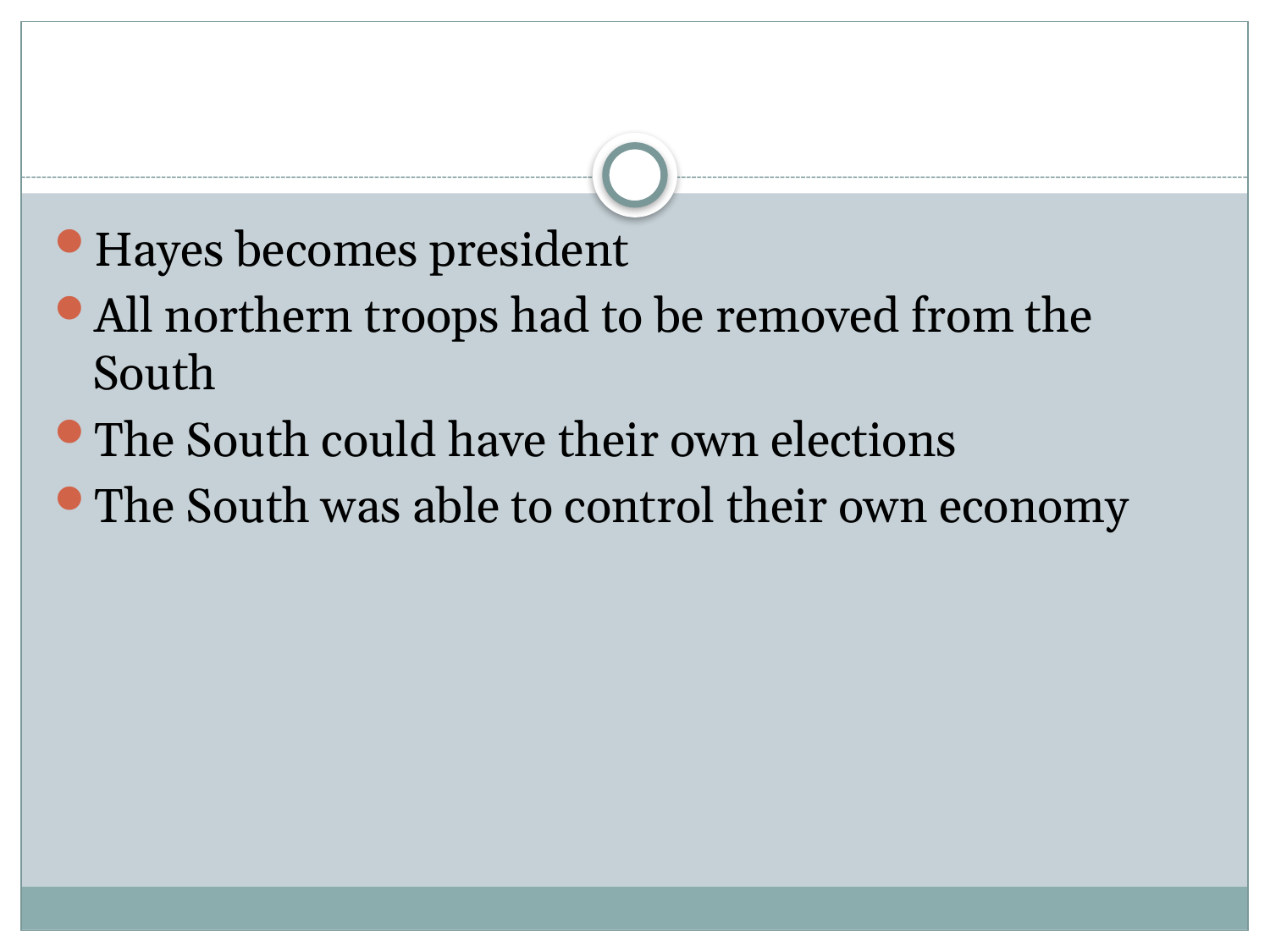

#
Hayes becomes president
All northern troops had to be removed from the South
The South could have their own elections
The South was able to control their own economy